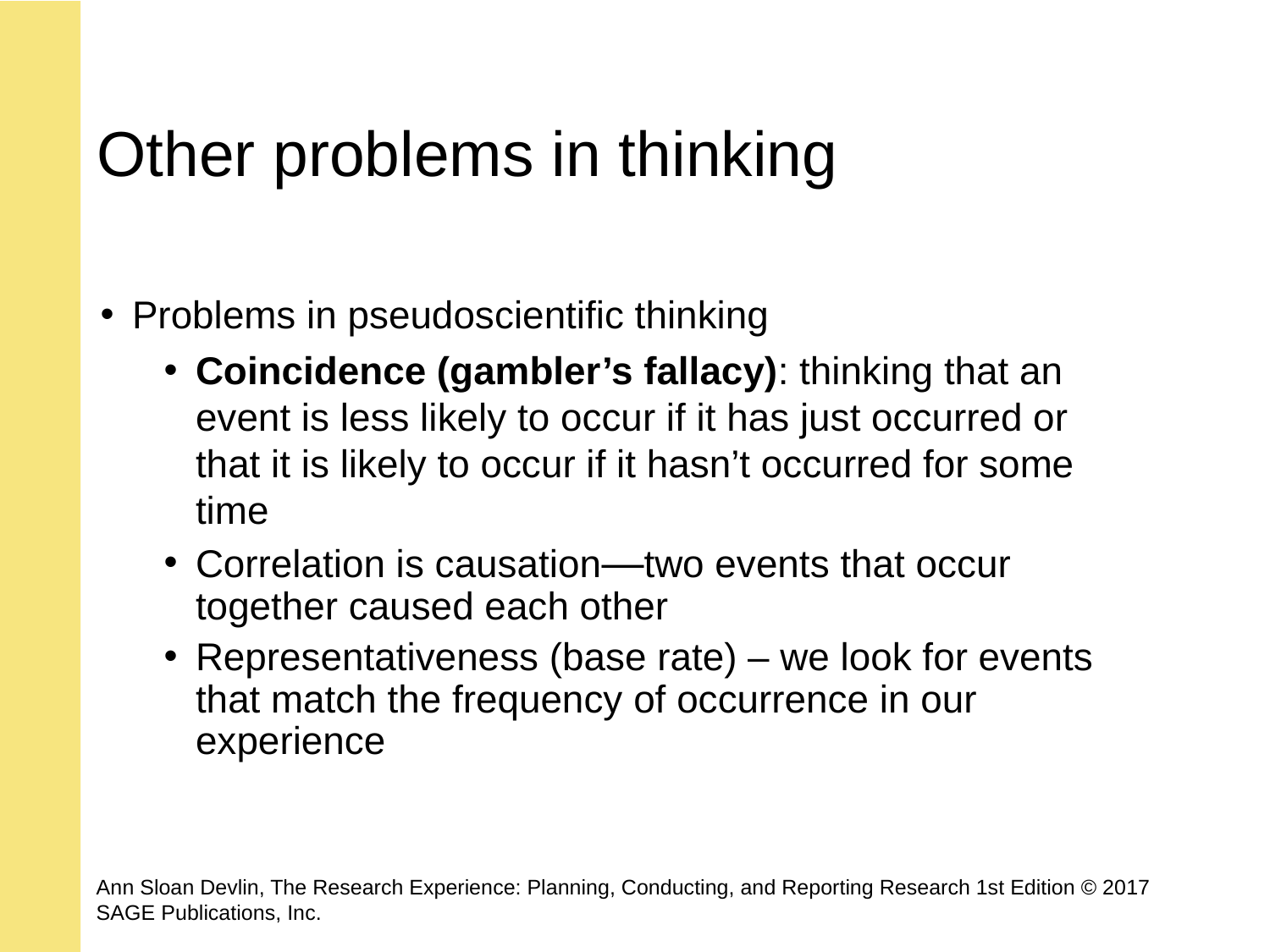

# Other problems in thinking
Problems in pseudoscientific thinking
Coincidence (gambler’s fallacy): thinking that an event is less likely to occur if it has just occurred or that it is likely to occur if it hasn’t occurred for some time
Correlation is causation—two events that occur together caused each other
Representativeness (base rate) – we look for events that match the frequency of occurrence in our experience